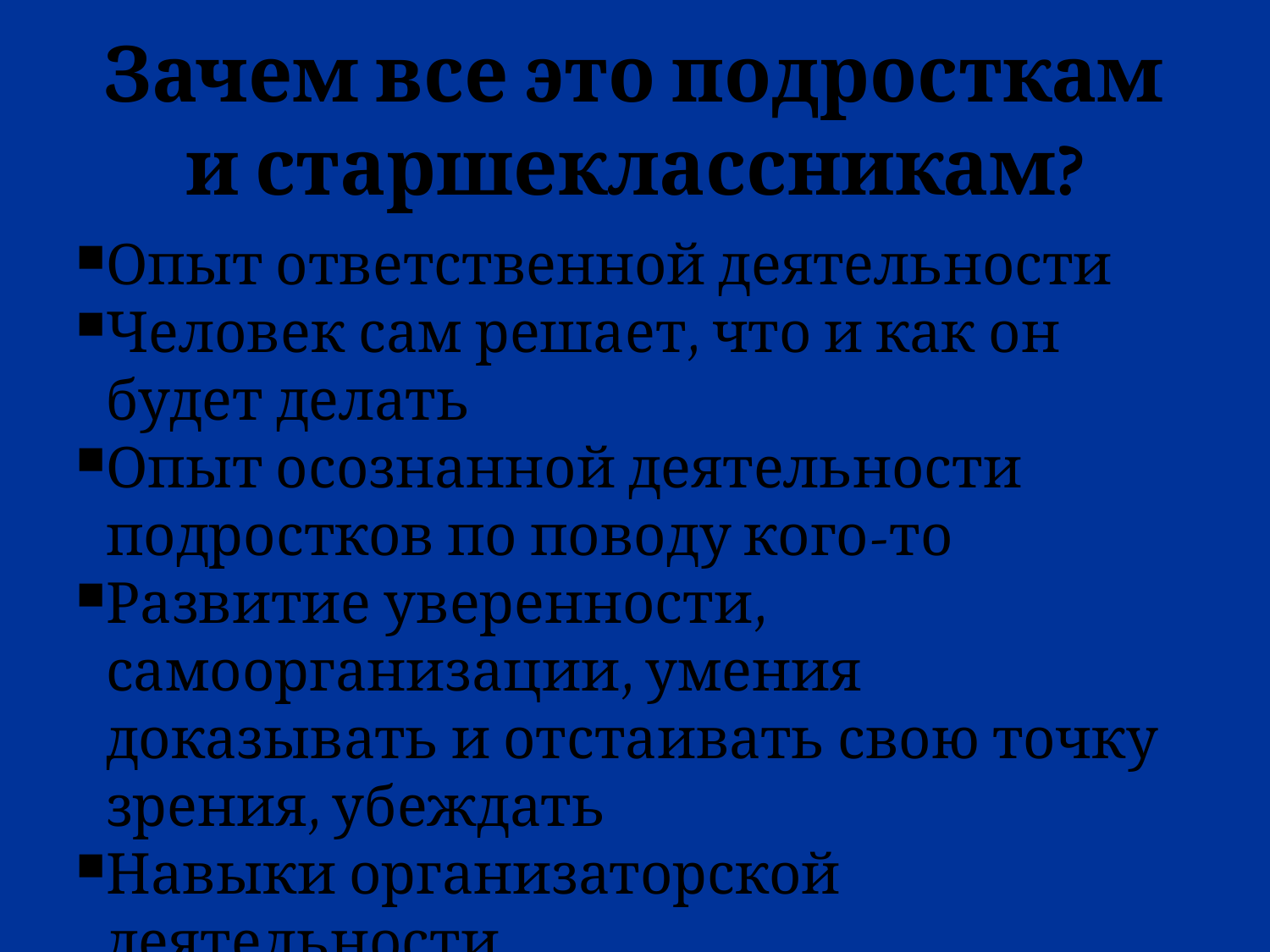

Зачем все это подросткам и старшеклассникам?
Опыт ответственной деятельности
Человек сам решает, что и как он будет делать
Опыт осознанной деятельности подростков по поводу кого-то
Развитие уверенности, самоорганизации, умения доказывать и отстаивать свою точку зрения, убеждать
Навыки организаторской деятельности